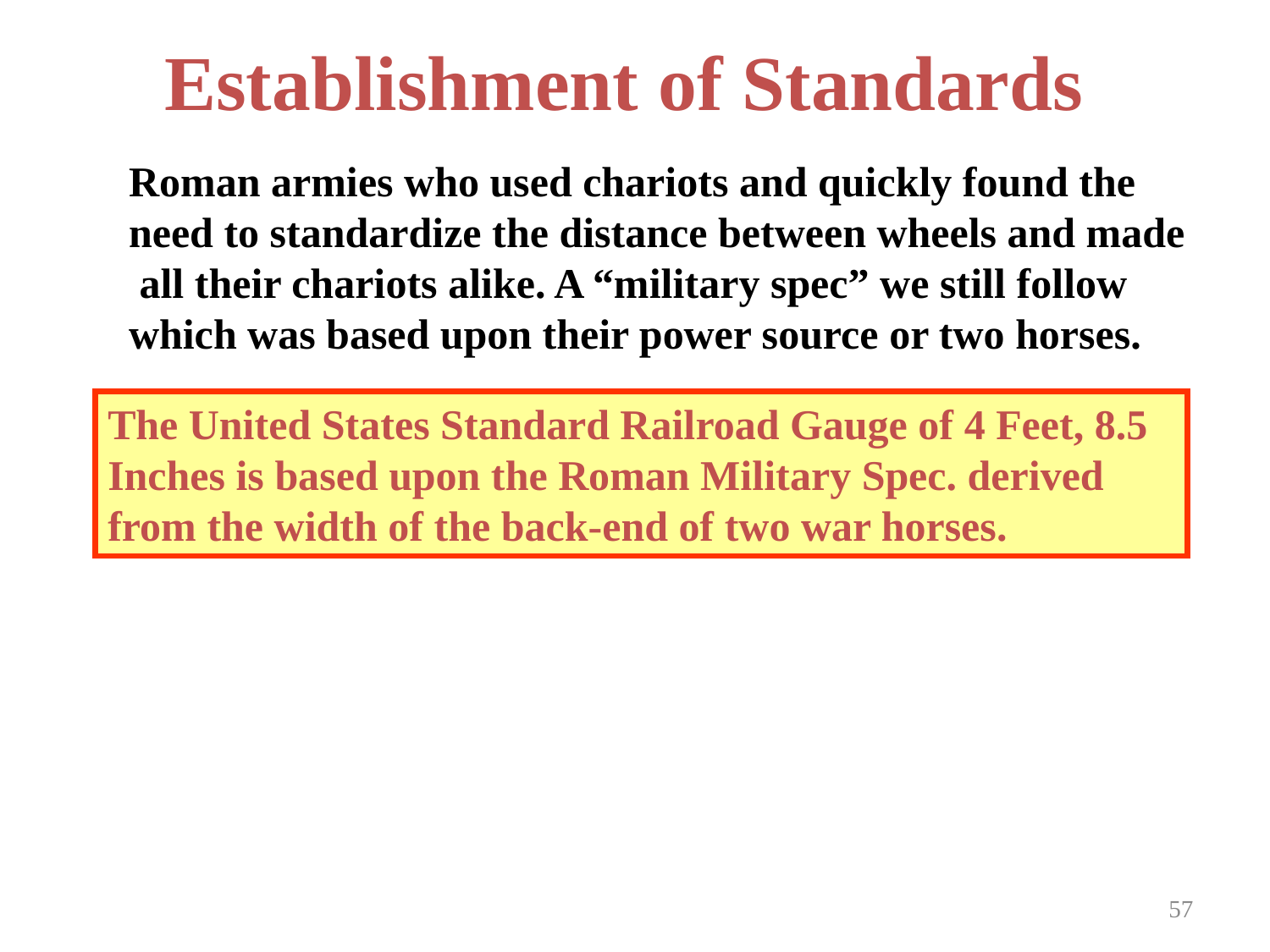

# Establishment of Standards
Roman armies who used chariots and quickly found the need to standardize the distance between wheels and made  all their chariots alike. A “military spec” we still follow
which was based upon their power source or two horses.

The United States Standard Railroad Gauge of 4 Feet, 8.5 Inches is based upon the Roman Military Spec. derived from the width of the back-end of two war horses.
57